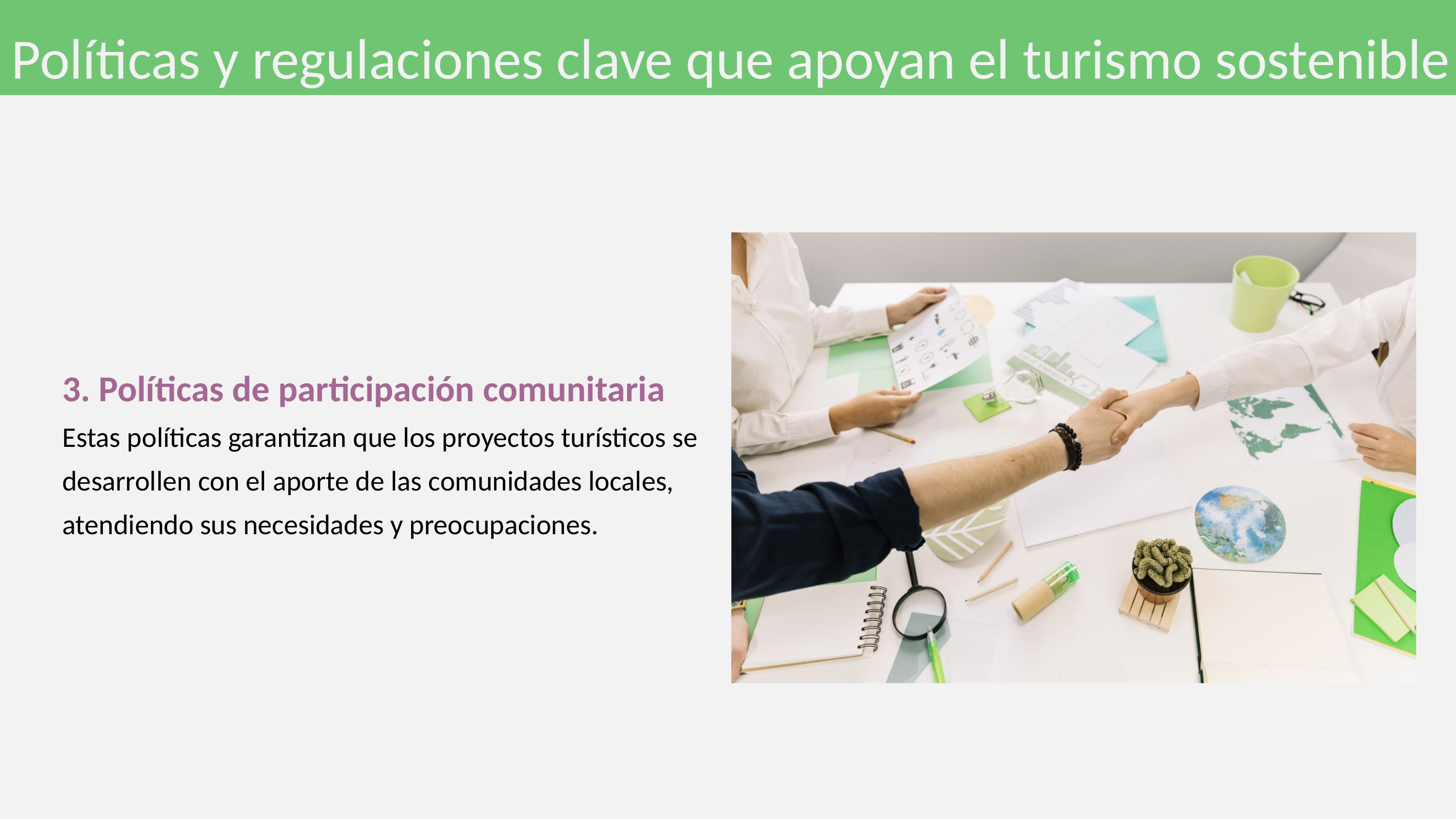

Políticas y regulaciones clave que apoyan el turismo sostenible

3. Políticas de participación comunitaria
Estas políticas garantizan que los proyectos turísticos se desarrollen con el aporte de las comunidades locales, atendiendo sus necesidades y preocupaciones.